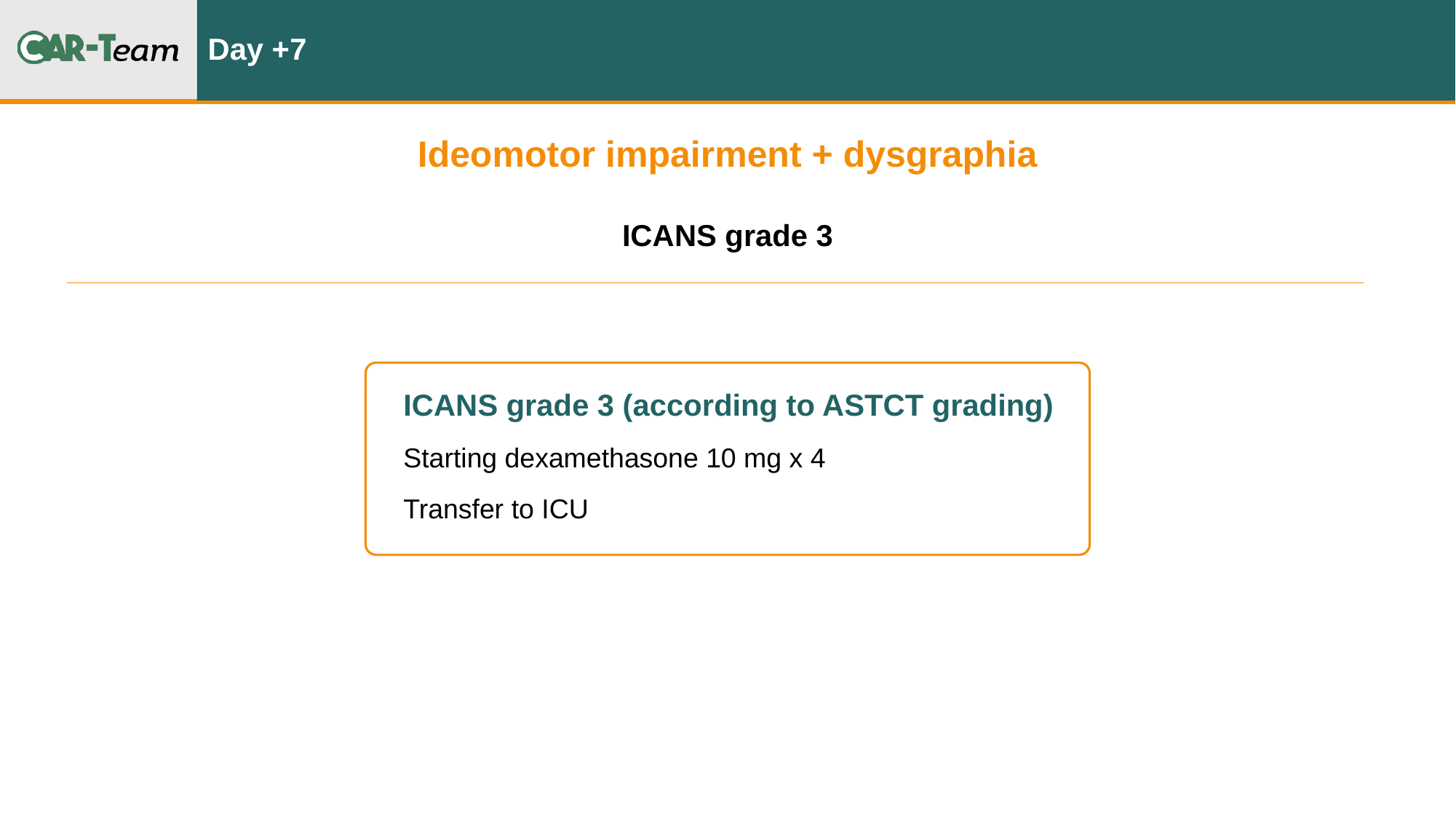

# Day +7
Ideomotor impairment + dysgraphia
ICANS grade 3

ICANS grade 3 (according to ASTCT grading)
Starting dexamethasone 10 mg x 4
Transfer to ICU